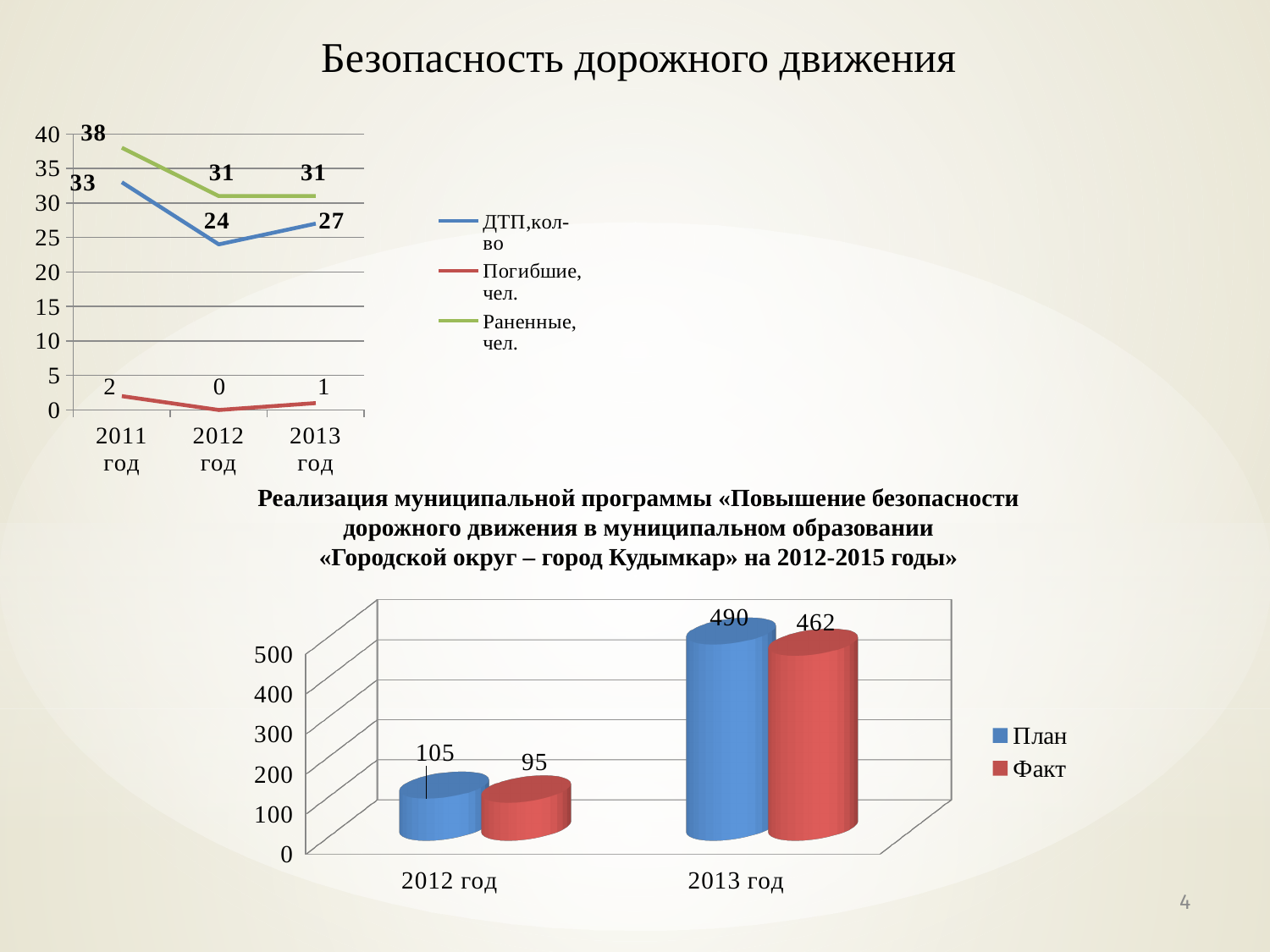

Безопасность дорожного движения

### Chart

| Category | ДТП,кол-во | Погибшие, чел. | Раненные, чел. |
|---|---|---|---|
| 2011 год | 33.0 | 2.0 | 38.0 |
| 2012 год | 24.0 | 0.0 | 31.0 |
| 2013 год | 27.0 | 1.0 | 31.0 |
Реализация муниципальной программы «Повышение безопасности
 дорожного движения в муниципальном образовании
«Городской округ – город Кудымкар» на 2012-2015 годы»

[unsupported chart]

4